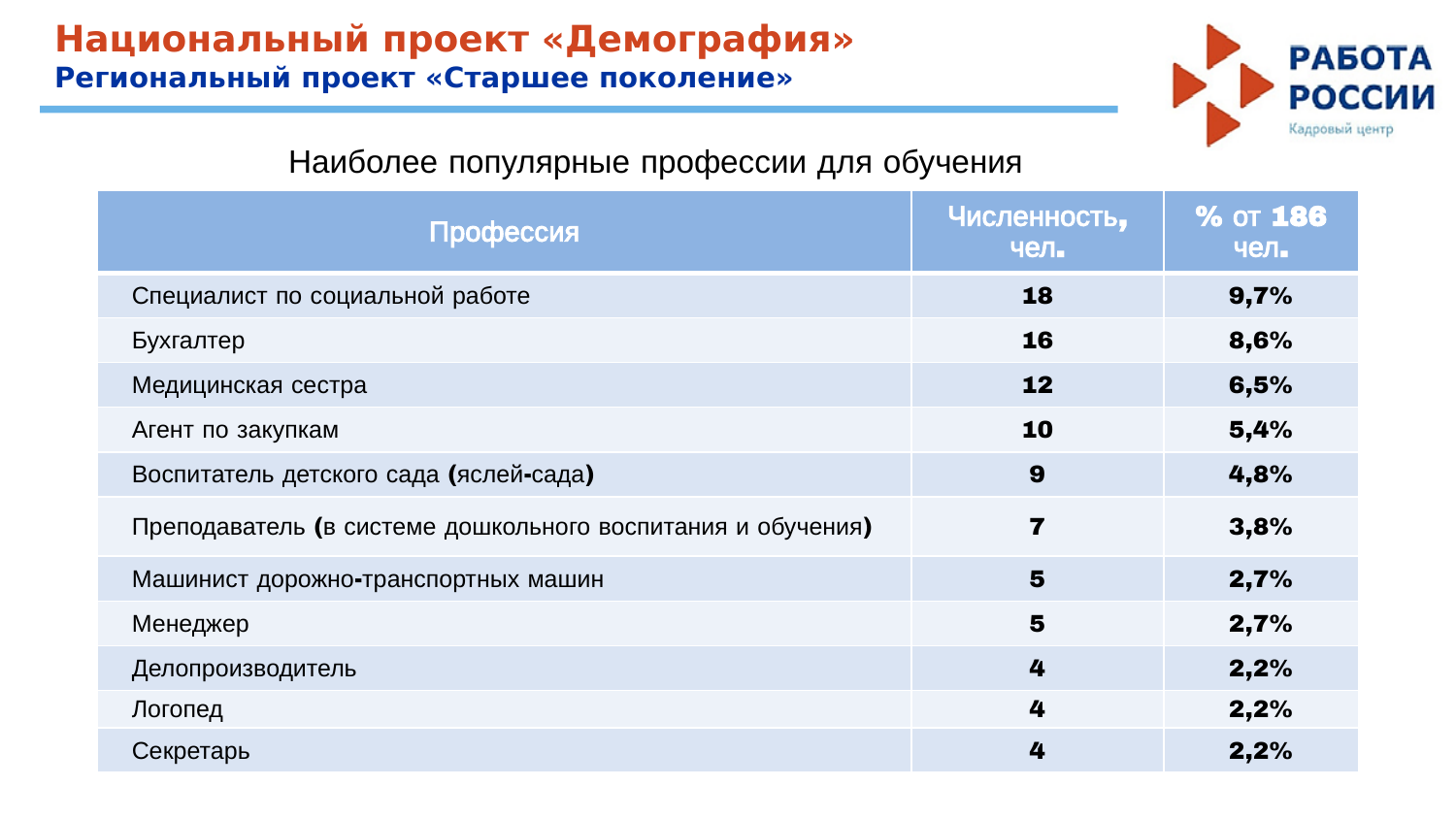

Национальный проект «Демография»
Региональный проект «Старшее поколение»

Наиболее популярные профессии для обучения
| Профессия | Численность, чел. | % от 186 чел. |
| --- | --- | --- |
| Специалист по социальной работе | 18 | 9,7% |
| Бухгалтер | 16 | 8,6% |
| Медицинская сестра | 12 | 6,5% |
| Агент по закупкам | 10 | 5,4% |
| Воспитатель детского сада (яслей-сада) | 9 | 4,8% |
| Преподаватель (в системе дошкольного воспитания и обучения) | 7 | 3,8% |
| Машинист дорожно-транспортных машин | 5 | 2,7% |
| Менеджер | 5 | 2,7% |
| Делопроизводитель | 4 | 2,2% |
| Логопед | 4 | 2,2% |
| Секретарь | 4 | 2,2% |
156 чел.